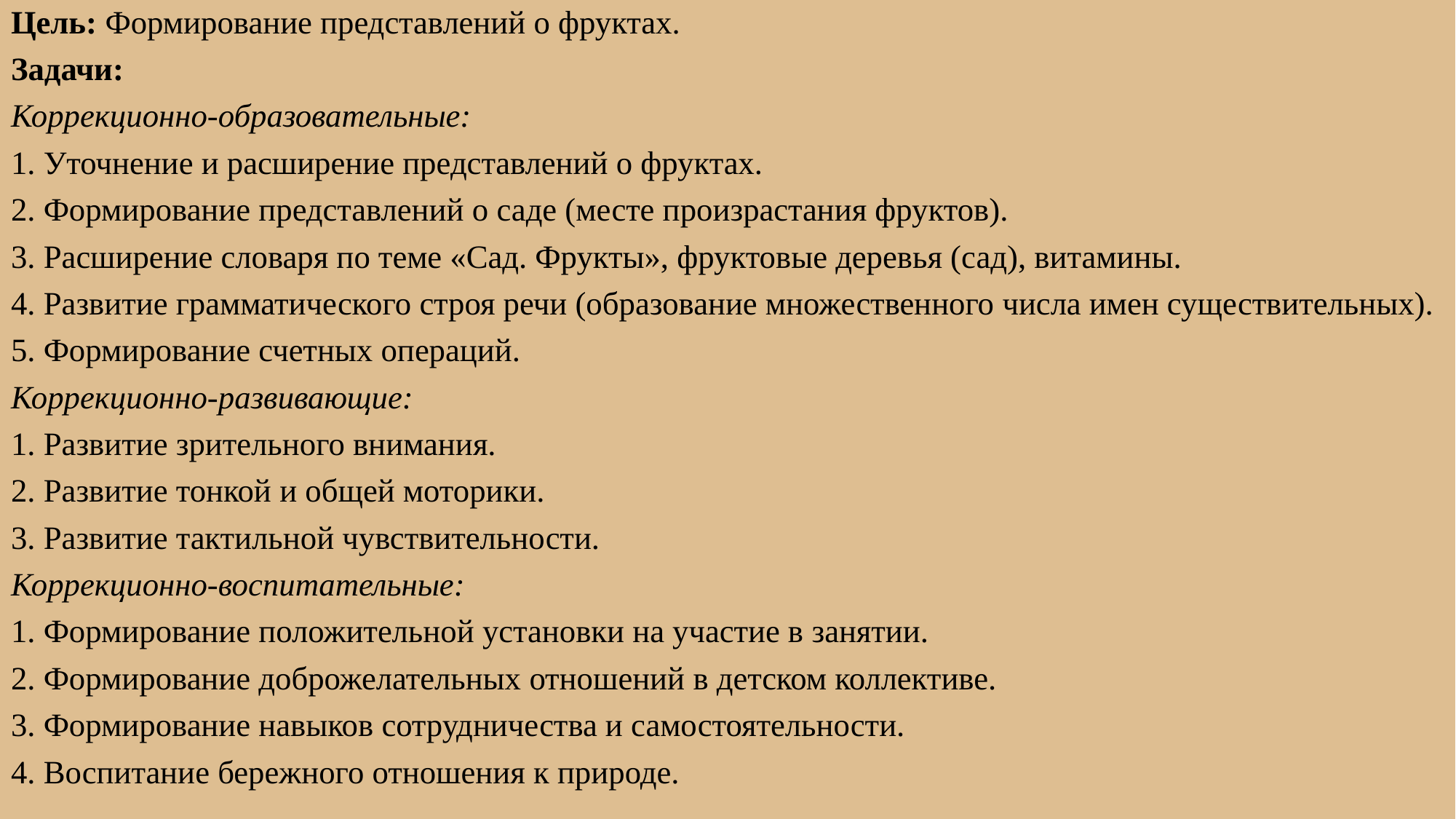

Цель: Формирование представлений о фруктах.
Задачи:
Коррекционно-образовательные:
1. Уточнение и расширение представлений о фруктах.
2. Формирование представлений о саде (месте произрастания фруктов).
3. Расширение словаря по теме «Сад. Фрукты», фруктовые деревья (сад), витамины.
4. Развитие грамматического строя речи (образование множественного числа имен существительных).
5. Формирование счетных операций.
Коррекционно-развивающие:
1. Развитие зрительного внимания.
2. Развитие тонкой и общей моторики.
3. Развитие тактильной чувствительности.
Коррекционно-воспитательные:
1. Формирование положительной установки на участие в занятии.
2. Формирование доброжелательных отношений в детском коллективе.
3. Формирование навыков сотрудничества и самостоятельности.
4. Воспитание бережного отношения к природе.